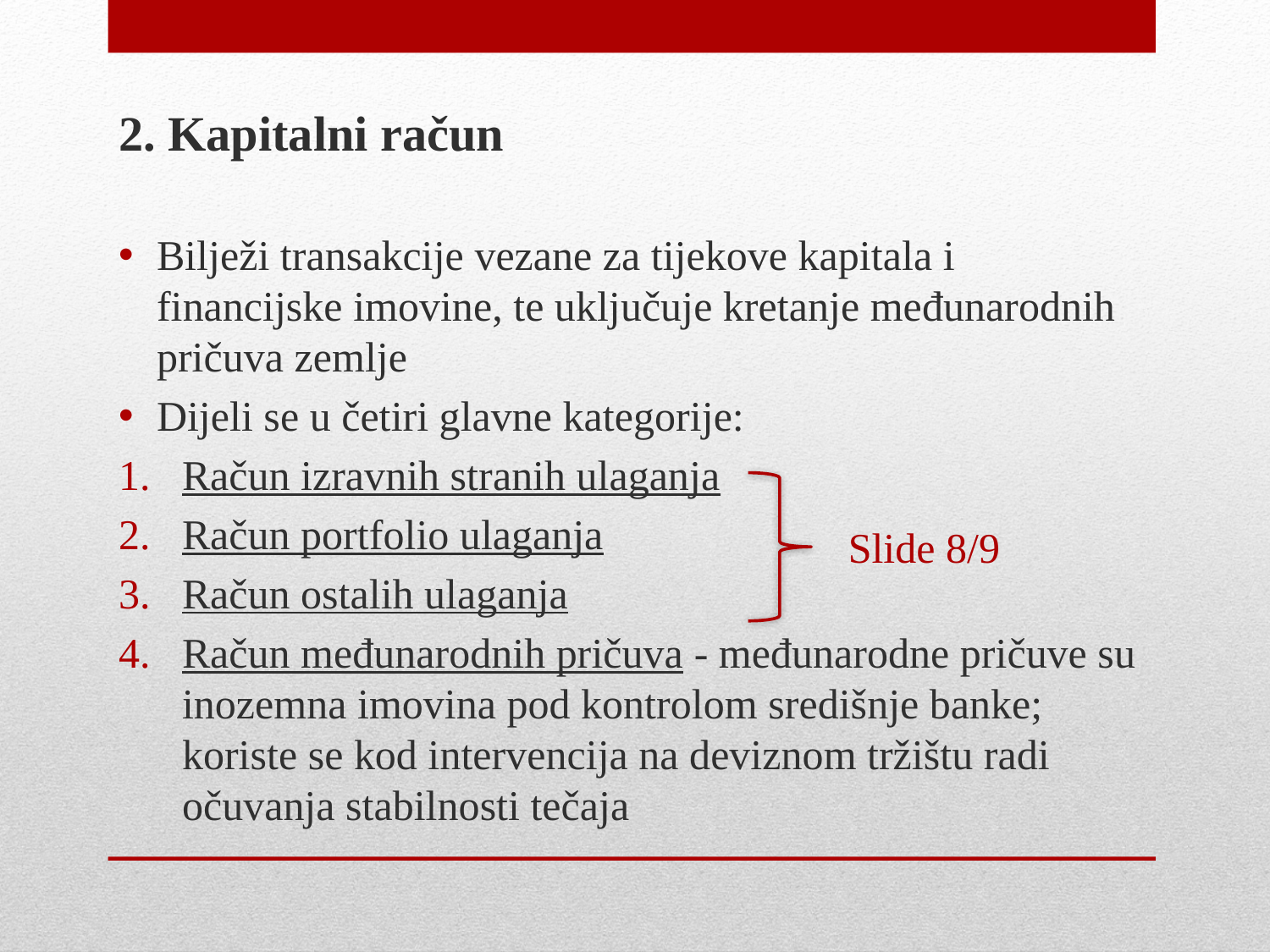

2. Kapitalni račun

Bilježi transakcije vezane za tijekove kapitala i financijske imovine, te uključuje kretanje međunarodnih pričuva zemlje
Dijeli se u četiri glavne kategorije:
Račun izravnih stranih ulaganja
Račun portfolio ulaganja
Račun ostalih ulaganja
Račun međunarodnih pričuva - međunarodne pričuve su inozemna imovina pod kontrolom središnje banke; koriste se kod intervencija na deviznom tržištu radi očuvanja stabilnosti tečaja

Slide 8/9